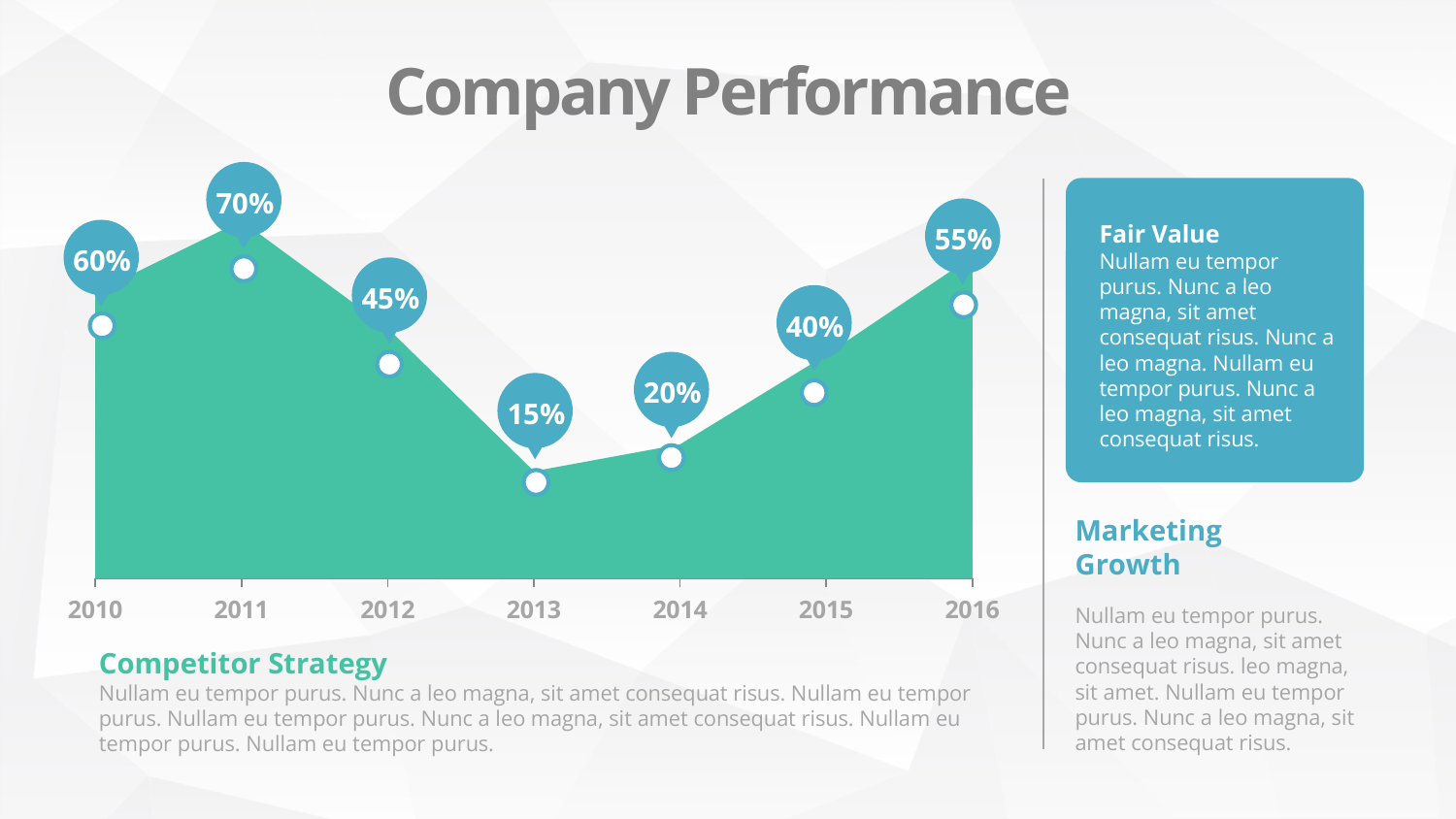

Company Performance

### Chart

| Category | Series 1 |
|---|---|
| 2010 | 32.0 |
| 2011 | 40.0 |
| 2012 | 28.0 |
| 2013 | 12.0 |
| 2014 | 15.0 |
| 2015 | 25.0 |
| 2016 | 36.0 |
70%
Fair Value
Nullam eu tempor purus. Nunc a leo magna, sit amet consequat risus. Nunc a leo magna. Nullam eu tempor purus. Nunc a leo magna, sit amet consequat risus.

55%

60%

45%

40%

20%

15%

Marketing
Growth

Nullam eu tempor purus. Nunc a leo magna, sit amet consequat risus. leo magna, sit amet. Nullam eu tempor purus. Nunc a leo magna, sit amet consequat risus.
Competitor Strategy
Nullam eu tempor purus. Nunc a leo magna, sit amet consequat risus. Nullam eu tempor purus. Nullam eu tempor purus. Nunc a leo magna, sit amet consequat risus. Nullam eu tempor purus. Nullam eu tempor purus.